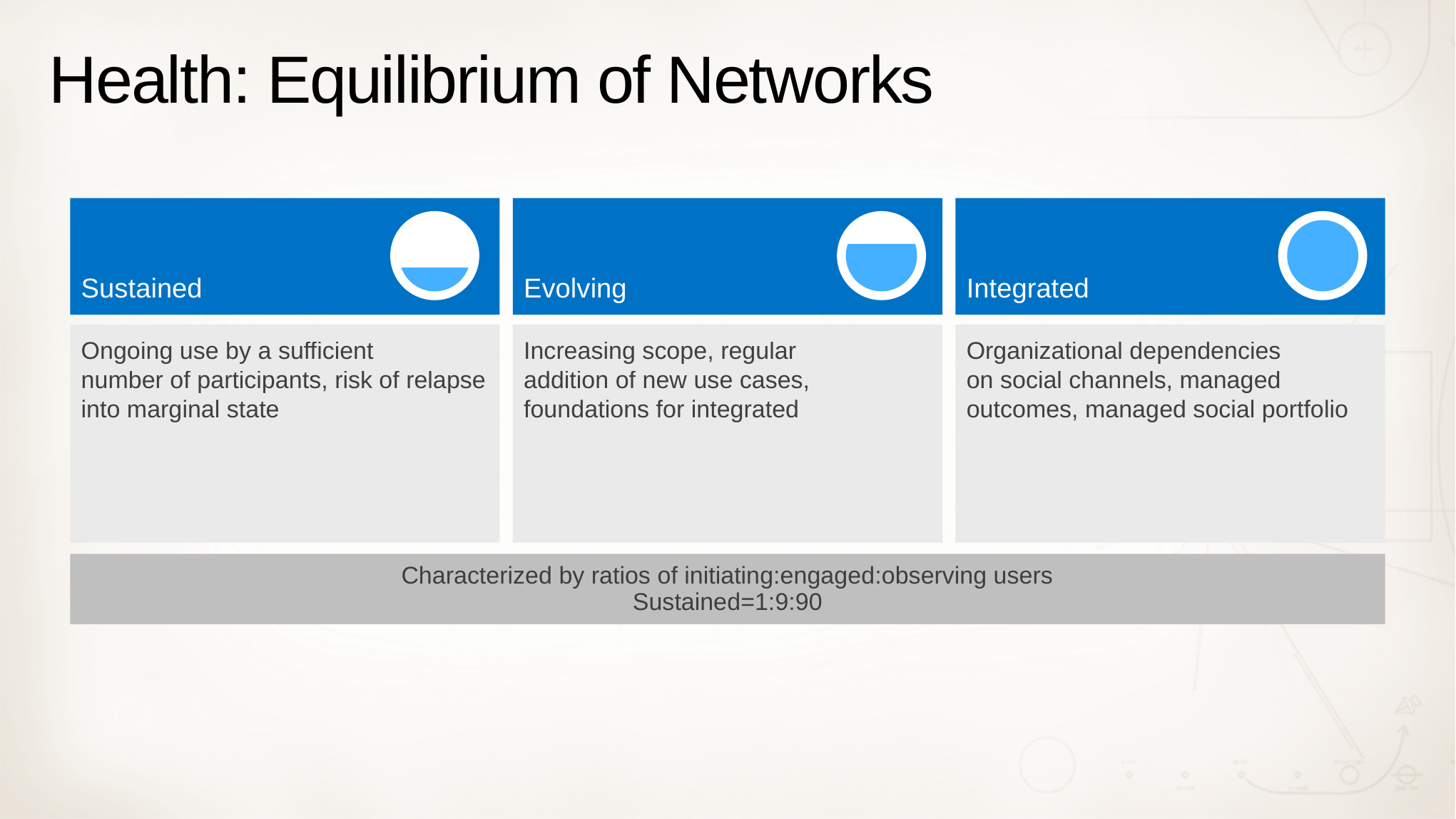

# Health: Equilibrium of Networks
Sustained
Evolving
Integrated

Ongoing use by a sufficient
number of participants, risk of relapse into marginal state
Increasing scope, regular
addition of new use cases, foundations for integrated
Organizational dependencies
on social channels, managed outcomes, managed social portfolio
Characterized by ratios of initiating:engaged:observing users
Sustained=1:9:90